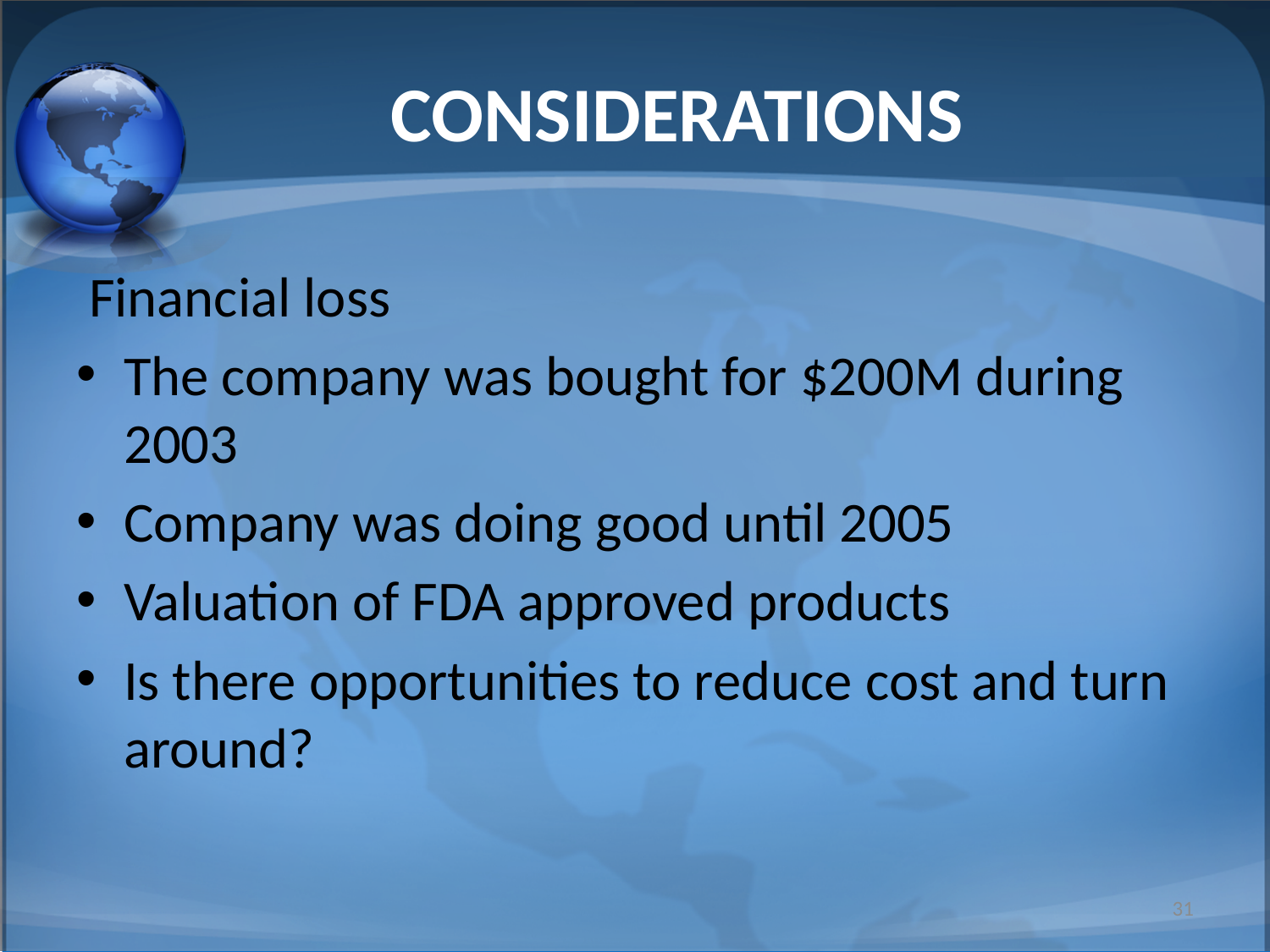

# CONSIDERATIONS
 Financial loss
The company was bought for $200M during 2003
Company was doing good until 2005
Valuation of FDA approved products
Is there opportunities to reduce cost and turn around?
31